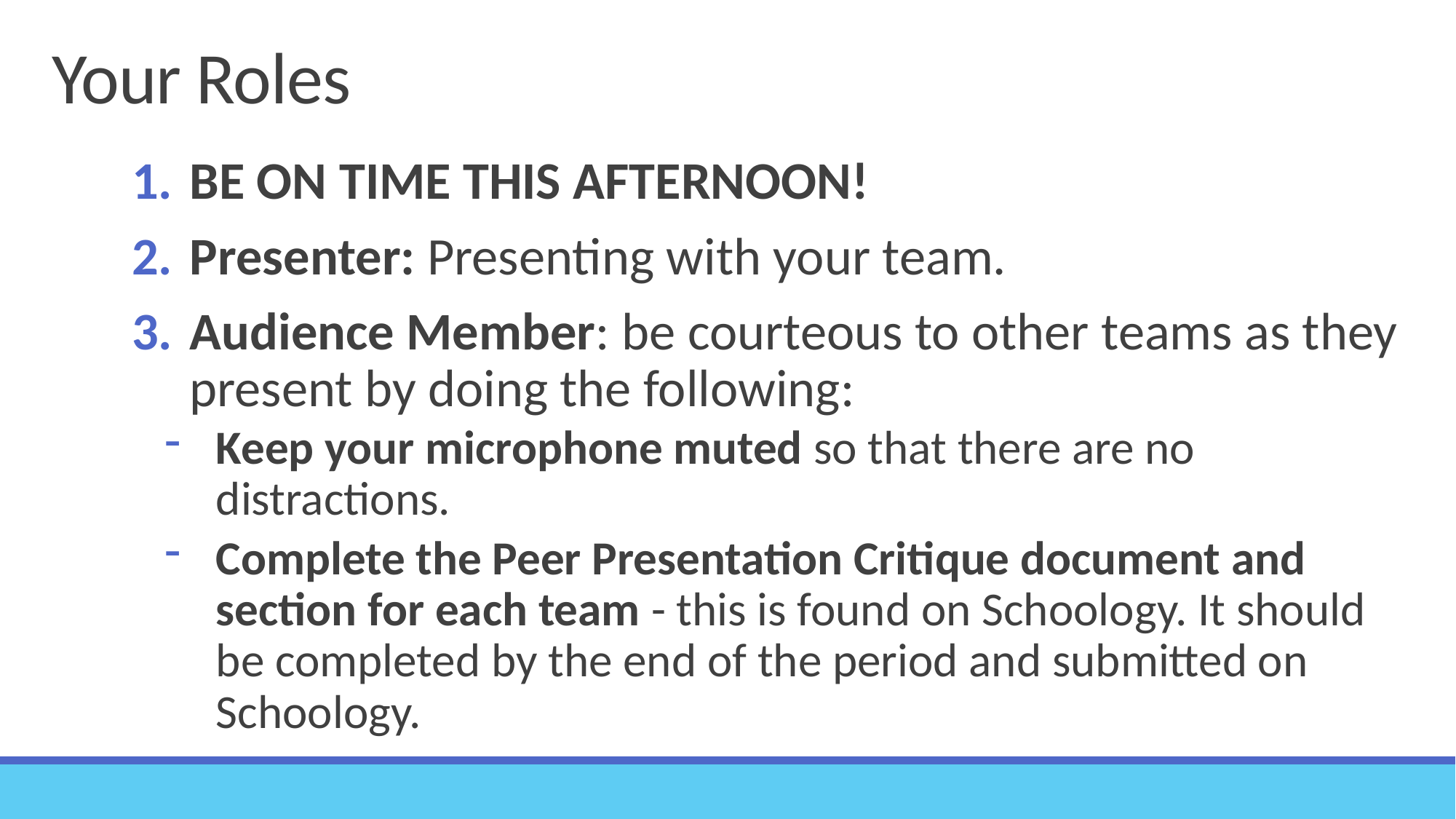

# Your Roles
BE ON TIME THIS AFTERNOON!
Presenter: Presenting with your team.
Audience Member: be courteous to other teams as they present by doing the following:
Keep your microphone muted so that there are no distractions.
Complete the Peer Presentation Critique document and section for each team - this is found on Schoology. It should be completed by the end of the period and submitted on Schoology.